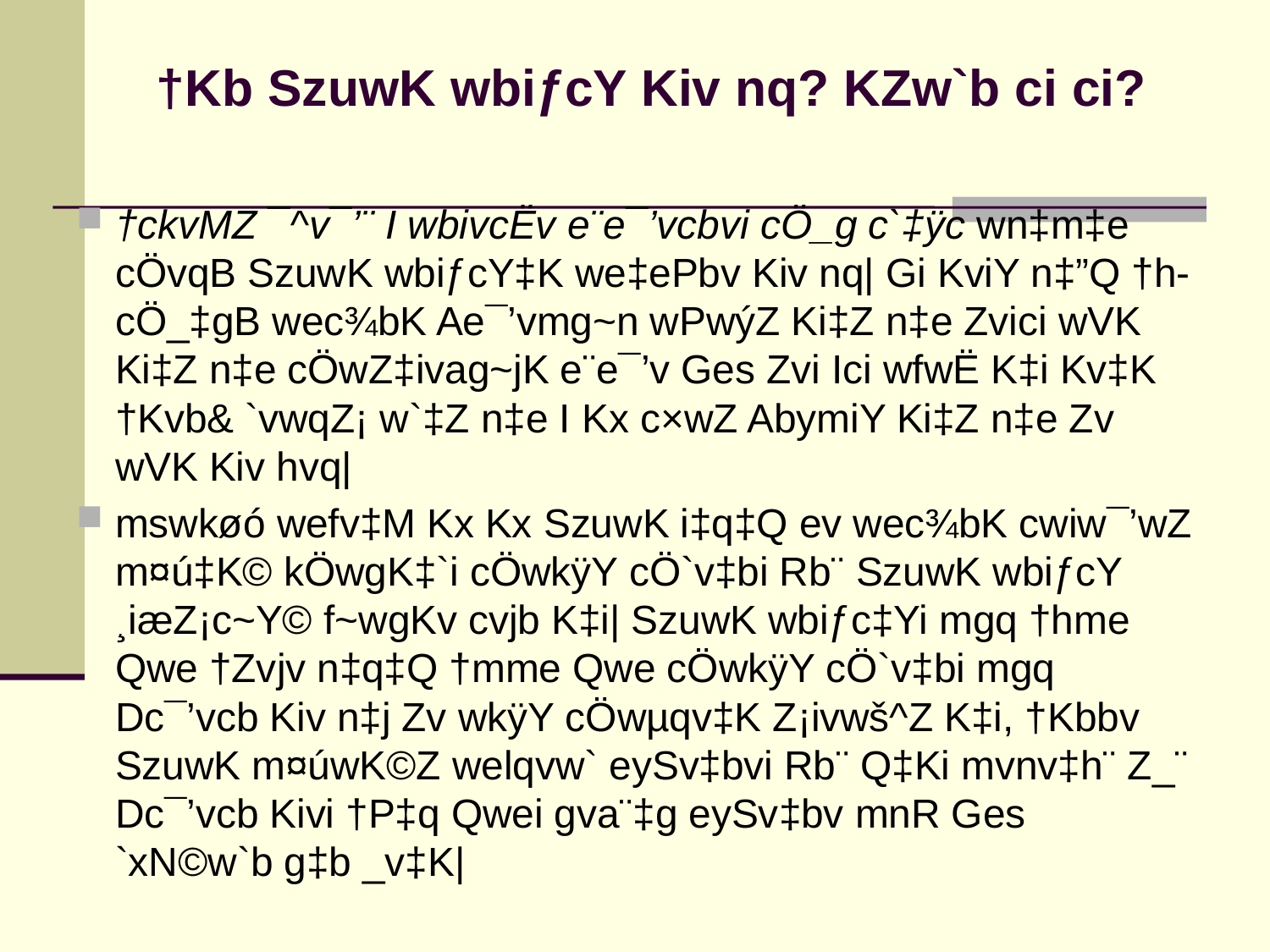

# †Kb SzuwK wbiƒcY Kiv nq? KZw`b ci ci?
†ckvMZ ¯^v¯’¨ I wbivcËv e¨e¯’vcbvi cÖ_g c`‡ÿc wn‡m‡e cÖvqB SzuwK wbiƒcY‡K we‡ePbv Kiv nq| Gi KviY n‡”Q †h- cÖ_‡gB wec¾bK Ae¯’vmg~n wPwýZ Ki‡Z n‡e Zvici wVK Ki‡Z n‡e cÖwZ‡ivag~jK e¨e¯’v Ges Zvi Ici wfwË K‡i Kv‡K †Kvb& `vwqZ¡ w`‡Z n‡e I Kx c×wZ AbymiY Ki‡Z n‡e Zv wVK Kiv hvq|
mswkøó wefv‡M Kx Kx SzuwK i‡q‡Q ev wec¾bK cwiw¯’wZ m¤ú‡K© kÖwgK‡`i cÖwkÿY cÖ`v‡bi Rb¨ SzuwK wbiƒcY ¸iæZ¡c~Y© f~wgKv cvjb K‡i| SzuwK wbiƒc‡Yi mgq †hme Qwe †Zvjv n‡q‡Q †mme Qwe cÖwkÿY cÖ`v‡bi mgq Dc¯’vcb Kiv n‡j Zv wkÿY cÖwµqv‡K Z¡ivwš^Z K‡i, †Kbbv SzuwK m¤úwK©Z welqvw` eySv‡bvi Rb¨ Q‡Ki mvnv‡h¨ Z_¨ Dc¯’vcb Kivi †P‡q Qwei gva¨‡g eySv‡bv mnR Ges `xN©w`b g‡b _v‡K|